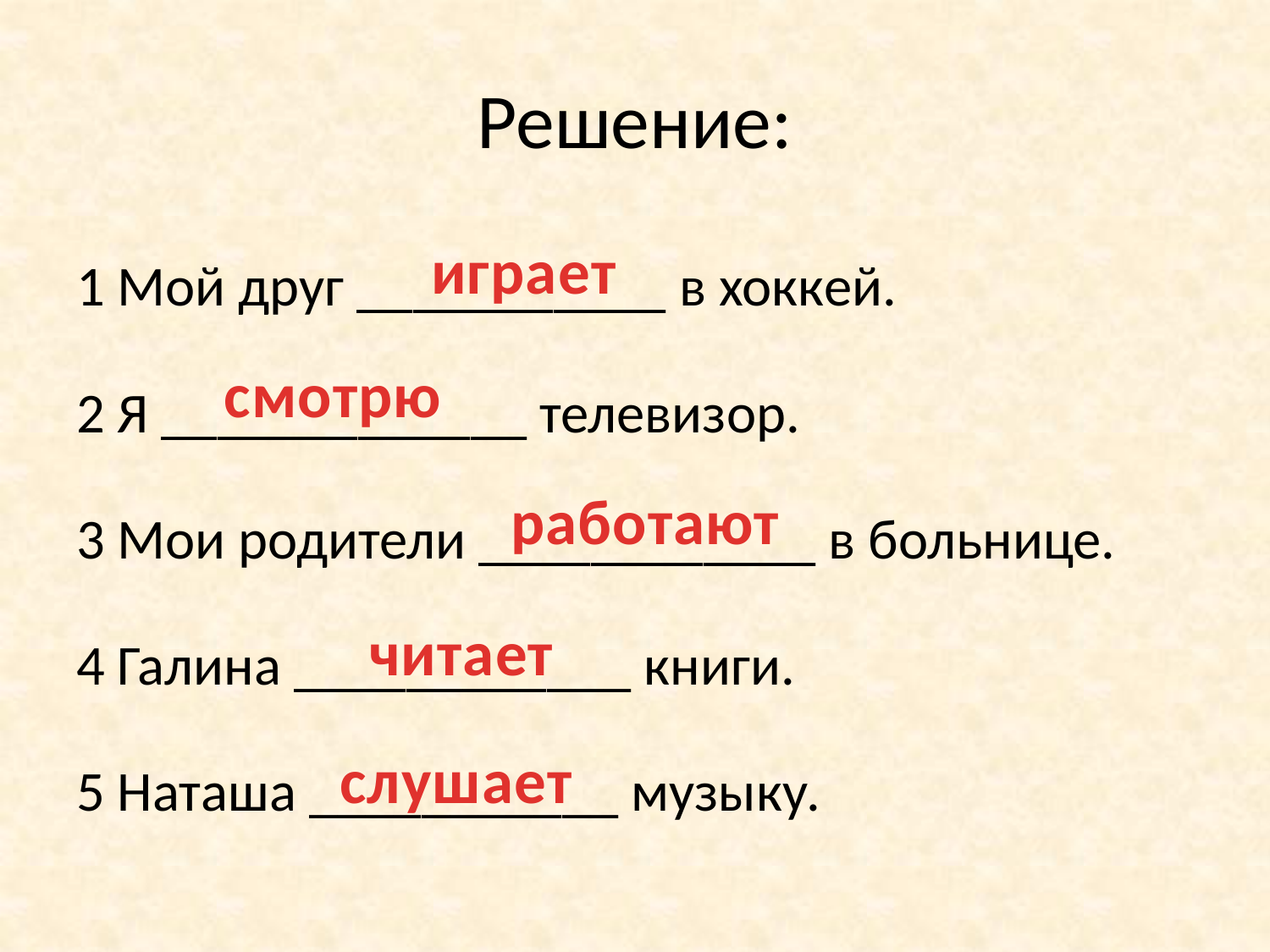

# Решение:
играeт
1 Мой друг ___________ в хоккей.
2 Я _____________ телевизор.
3 Мои родители ____________ в больнице.
4 Галина ____________ книги.
5 Наташа ___________ музыку.
смотрю
работают
читаeт
слушаeт